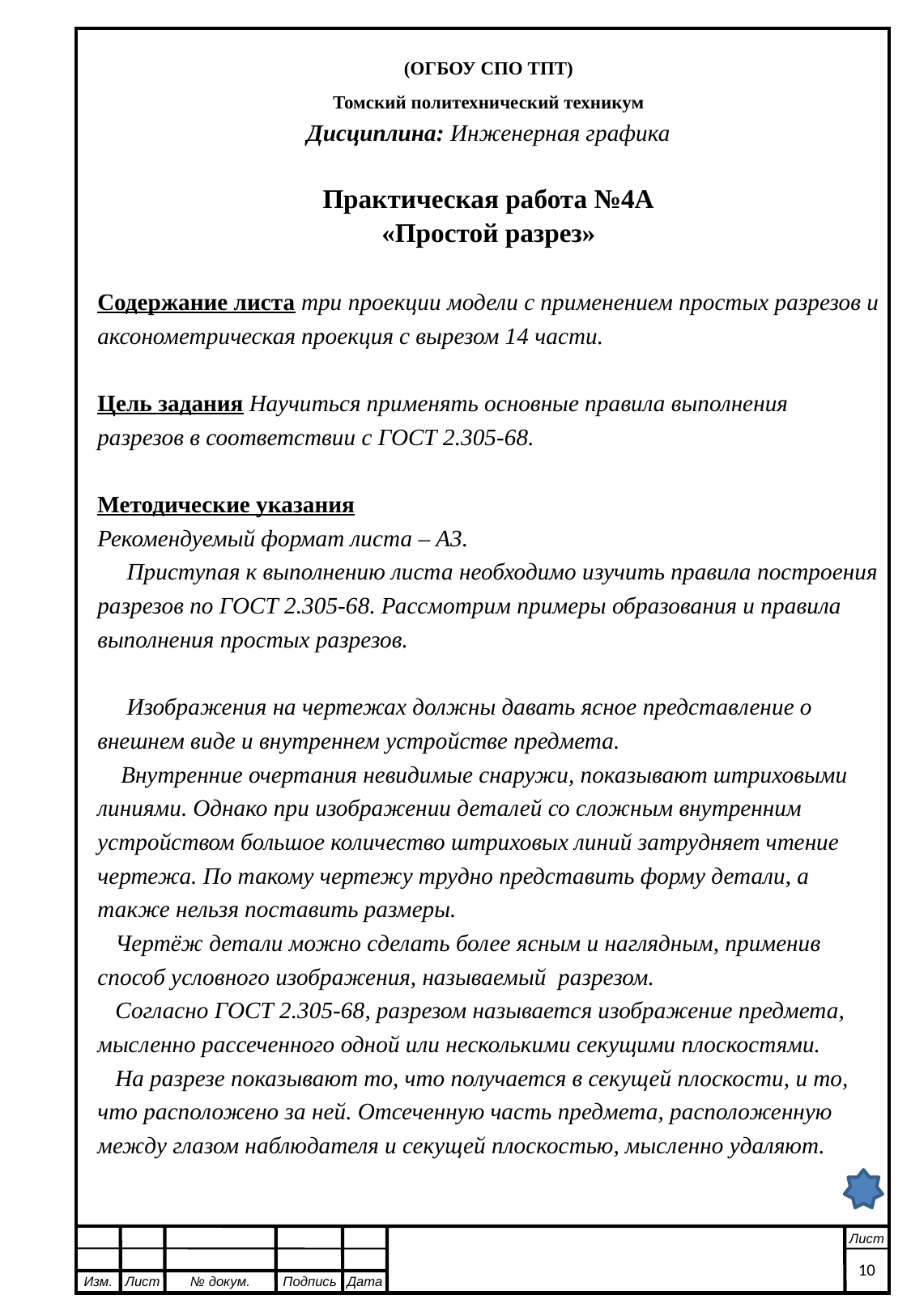

Лист

10

Изм.
Лист
№ докум.
Подпись
Дата
(ОГБОУ СПО ТПТ)
Томский политехнический техникум
Дисциплина: Инженерная графика

Практическая работа №4А
«Простой разрез»

Содержание листа три проекции модели с применением простых разрезов и аксонометрическая проекция с вырезом 14 части.

Цель задания Научиться применять основные правила выполнения разрезов в соответствии с ГОСТ 2.305-68.

Методические указания
Рекомендуемый формат листа – А3.
     Приступая к выполнению листа необходимо изучить правила построения разрезов по ГОСТ 2.305-68. Рассмотрим примеры образования и правила выполнения простых разрезов.

     Изображения на чертежах должны давать ясное представление о внешнем виде и внутреннем устройстве предмета.
    Внутренние очертания невидимые снаружи, показывают штриховыми линиями. Однако при изображении деталей со сложным внутренним устройством большое количество штриховых линий затрудняет чтение  чертежа. По такому чертежу трудно представить форму детали, а также нельзя поставить размеры.
   Чертёж детали можно сделать более ясным и наглядным, применив способ условного изображения, называемый  разрезом.
   Согласно ГОСТ 2.305-68, разрезом называется изображение предмета, мысленно рассеченного одной или несколькими секущими плоскостями.
   На разрезе показывают то, что получается в секущей плоскости, и то, что расположено за ней. Отсеченную часть предмета, расположенную между глазом наблюдателя и секущей плоскостью, мысленно удаляют.